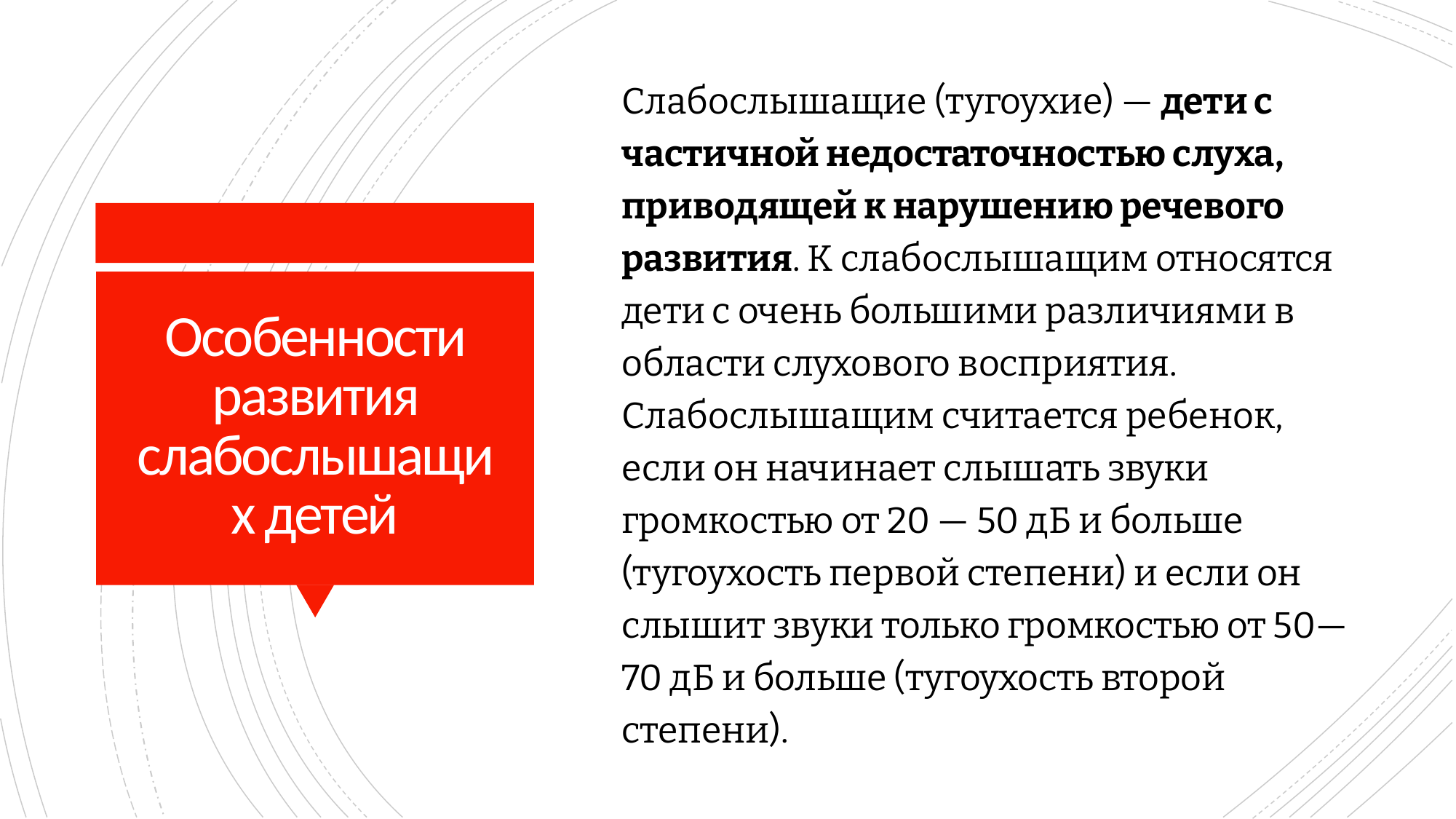

Слабослышащие (тугоухие) — дети с частичной недостаточностью слуха, приводящей к нарушению речевого развития. К слабослышащим относятся дети с очень большими различиями в области слухового восприятия. Слабослышащим считается ребенок, если он начинает слышать звуки громкостью от 20 — 50 дБ и больше (тугоухость первой степени) и если он слышит звуки только громкостью от 50—70 дБ и больше (тугоухость второй степени).
# Особенности развития слабослышащих детей